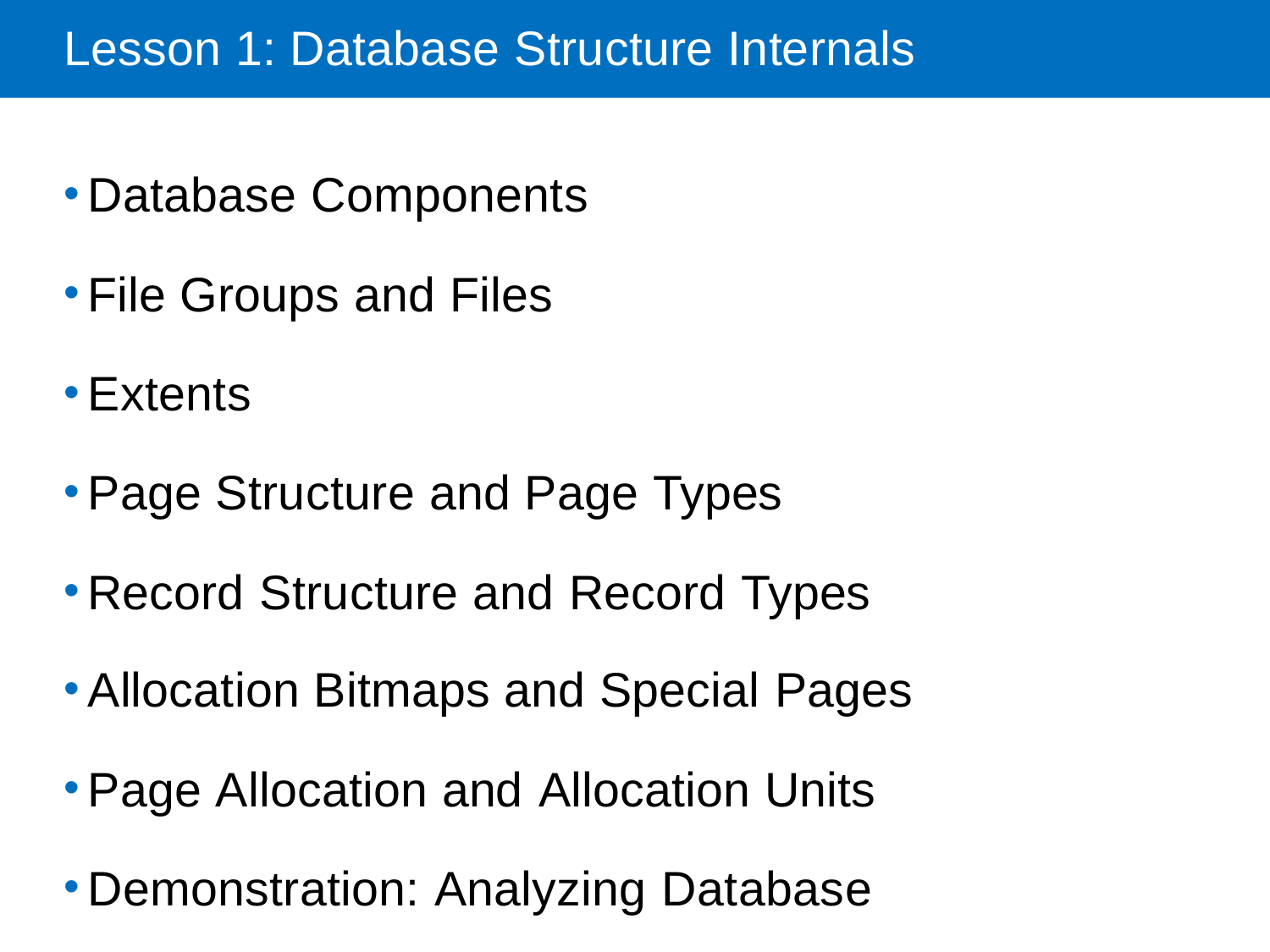

Lesson 1: Database Structure Internals

Database Components
File Groups and Files
Extents
Page Structure and Page Types
Record Structure and Record Types
Allocation Bitmaps and Special Pages
Page Allocation and Allocation Units
Demonstration: Analyzing Database Structures